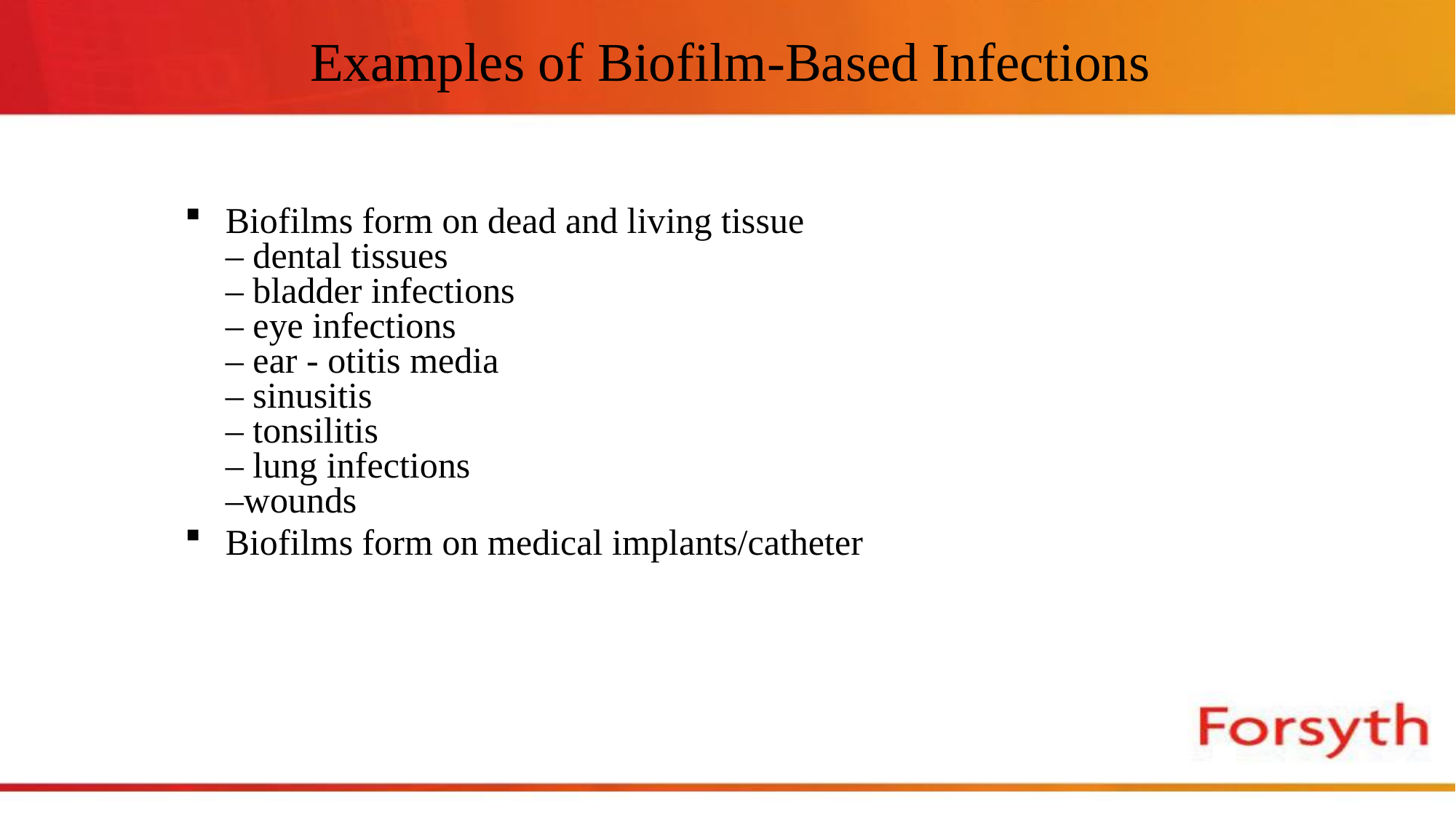

# Examples of Biofilm-Based Infections
Biofilms form on dead and living tissue
– dental tissues
– bladder infections
– eye infections
– ear - otitis media
– sinusitis
– tonsilitis
– lung infections
–wounds
Biofilms form on medical implants/catheter